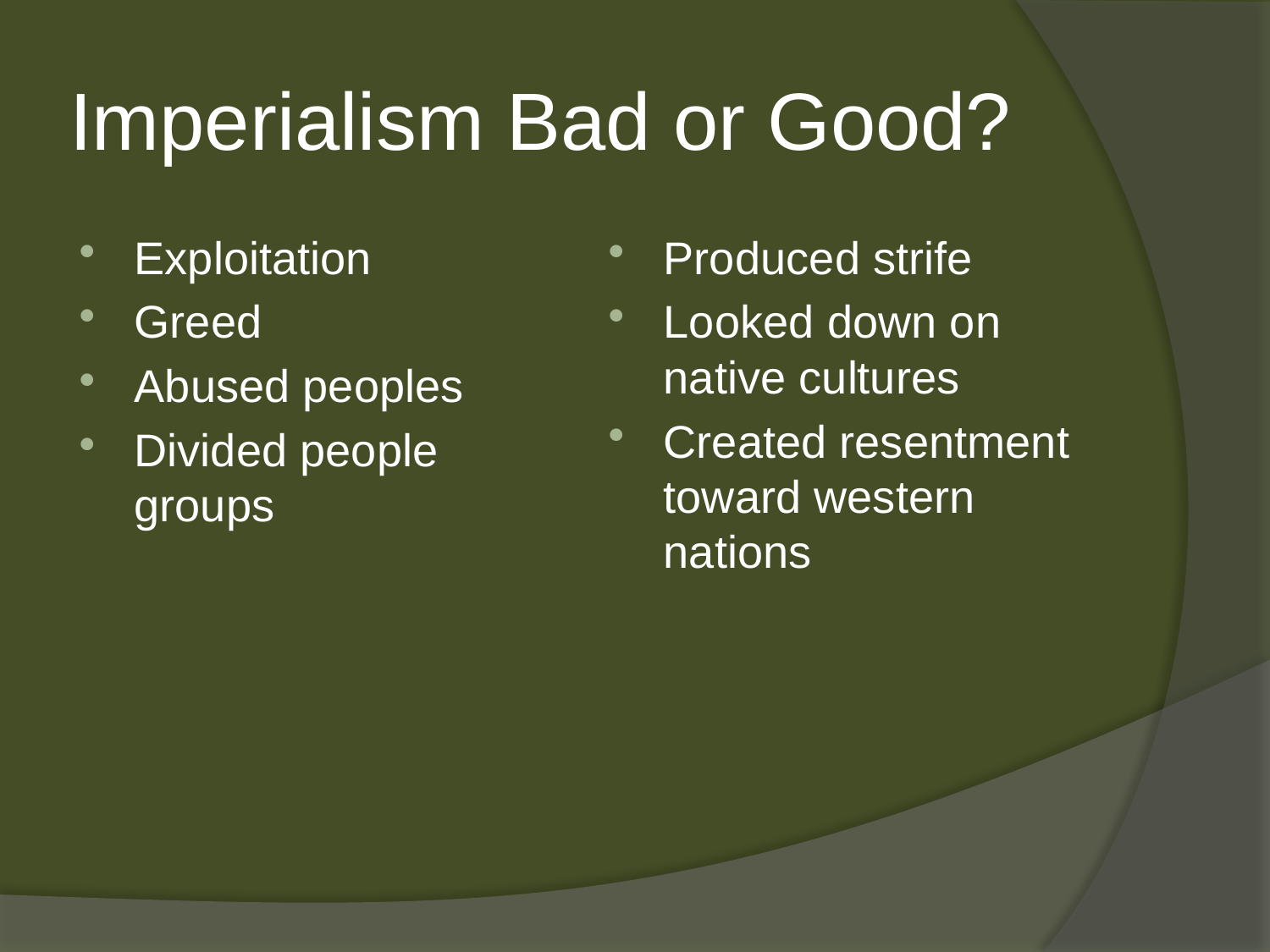

# Imperialism Bad or Good?
Exploitation
Greed
Abused peoples
Divided people groups
Produced strife
Looked down on native cultures
Created resentment toward western nations